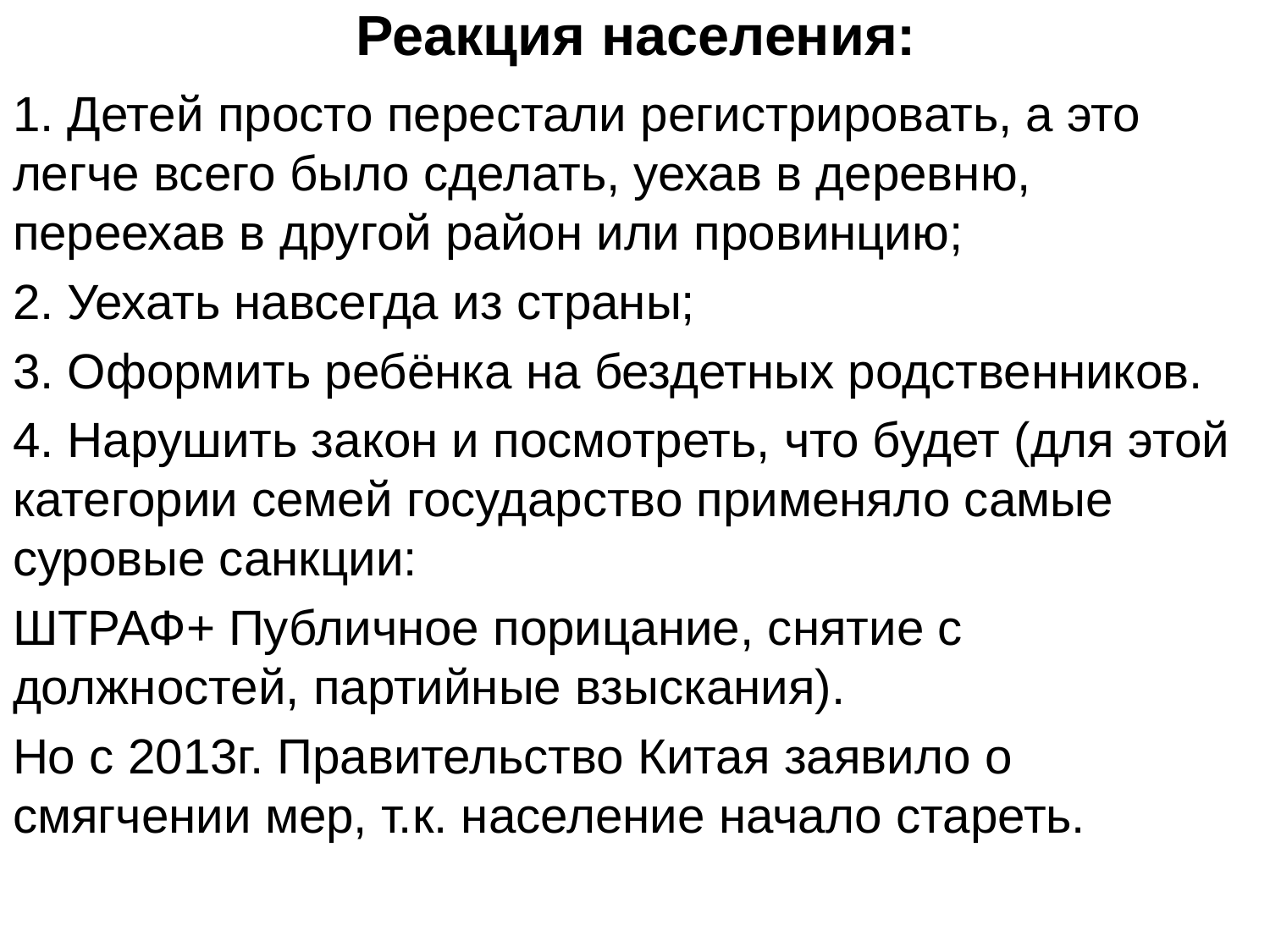

# Реакция населения:
1. Детей просто перестали регистрировать, а это легче всего было сделать, уехав в деревню, переехав в другой район или провинцию;
2. Уехать навсегда из страны;
3. Оформить ребёнка на бездетных родственников.
4. Нарушить закон и посмотреть, что будет (для этой категории семей государство применяло самые суровые санкции:
ШТРАФ+ Публичное порицание, снятие с должностей, партийные взыскания).
Но с 2013г. Правительство Китая заявило о смягчении мер, т.к. население начало стареть.